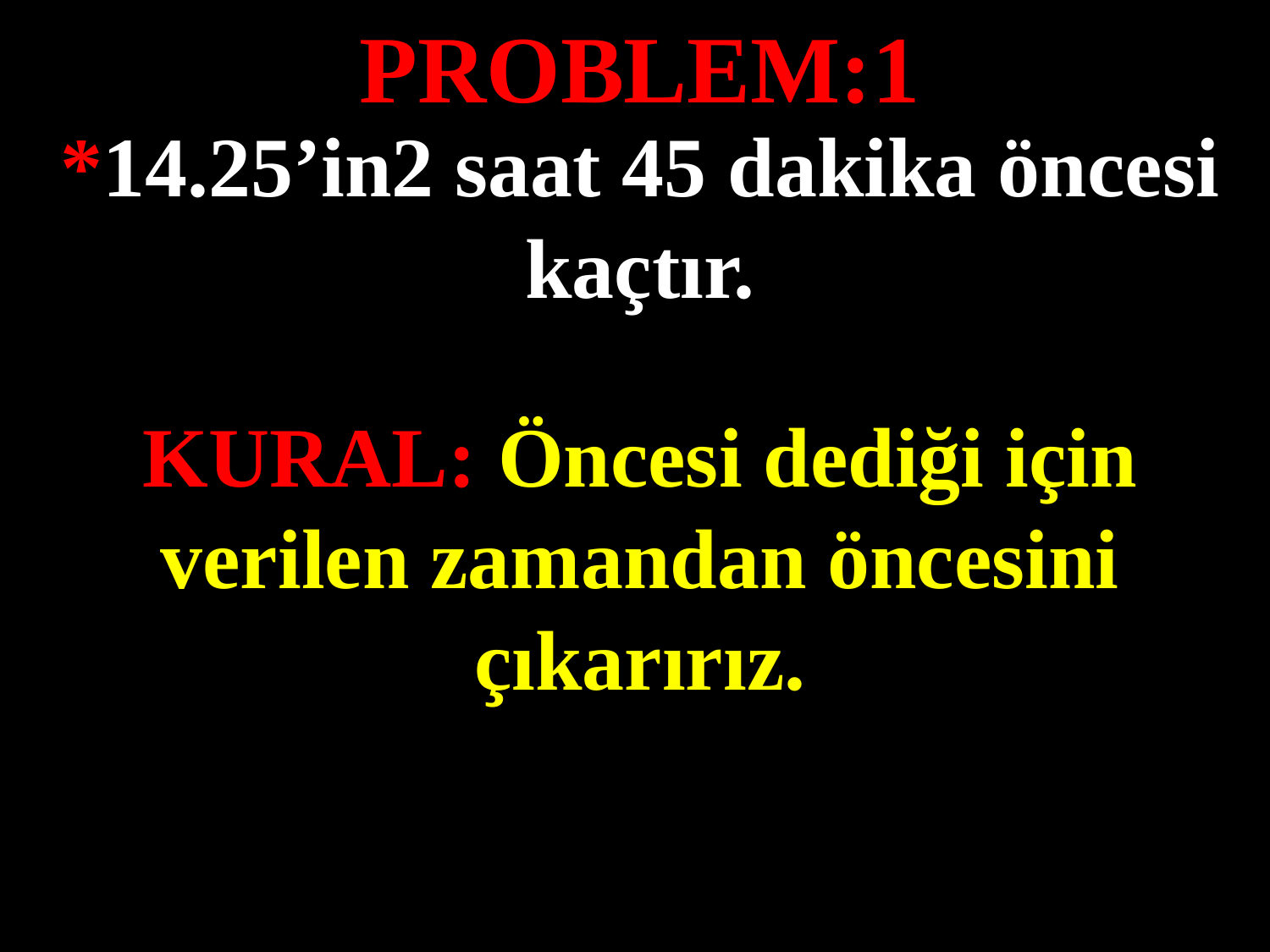

PROBLEM:1
*14.25’in2 saat 45 dakika öncesi kaçtır.
#
KURAL: Öncesi dediği için verilen zamandan öncesini çıkarırız.